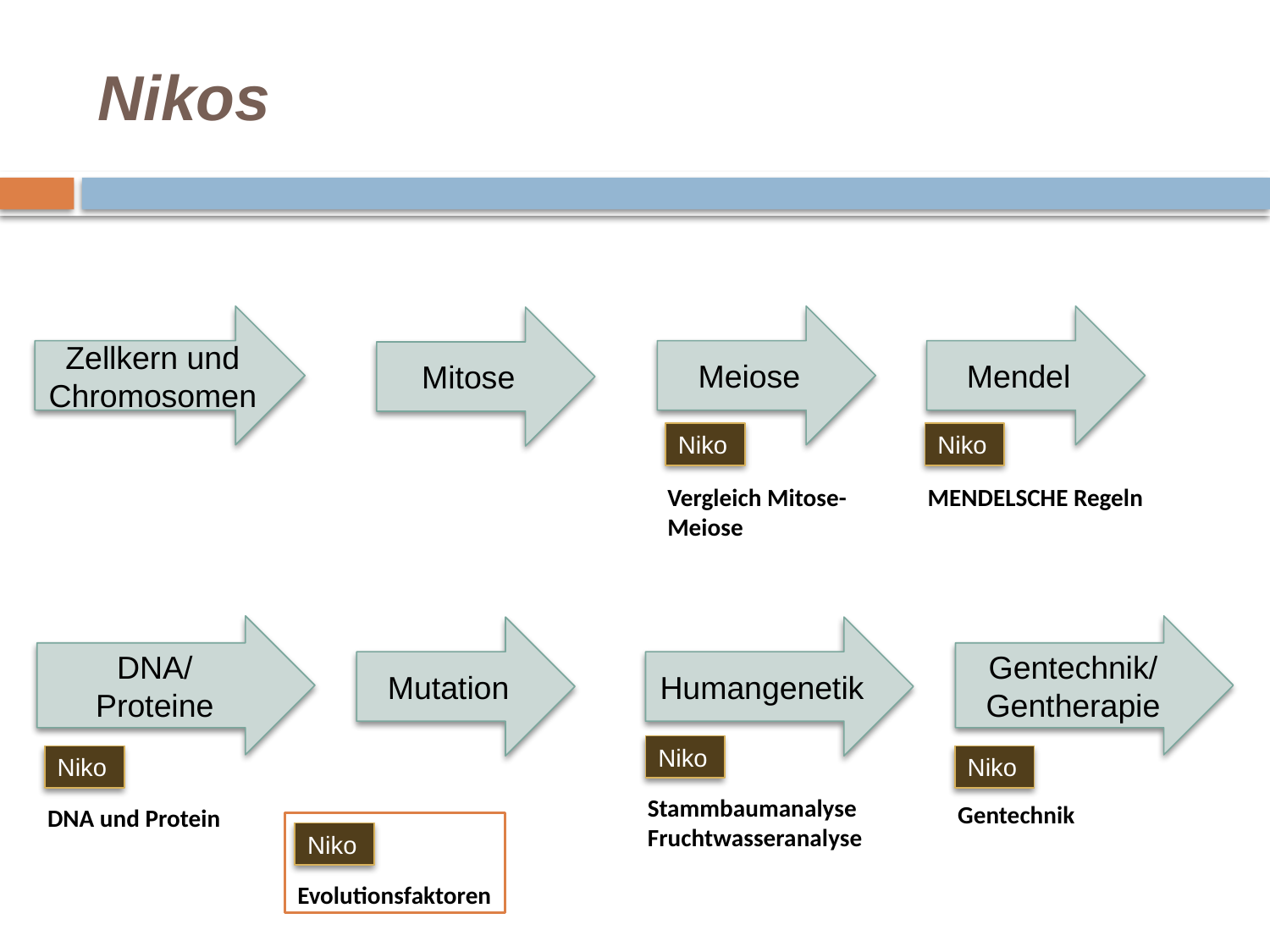

# Nikos
Zellkern und Chromosomen
Meiose
Mendel
Mitose
Niko
Niko
Vergleich Mitose-Meiose
MENDELSCHE Regeln
DNA/
Proteine
Gentechnik/
Gentherapie
Mutation
Humangenetik
Niko
Niko
Niko
Stammbaumanalyse
Fruchtwasseranalyse
Gentechnik
DNA und Protein

Niko
Evolutionsfaktoren